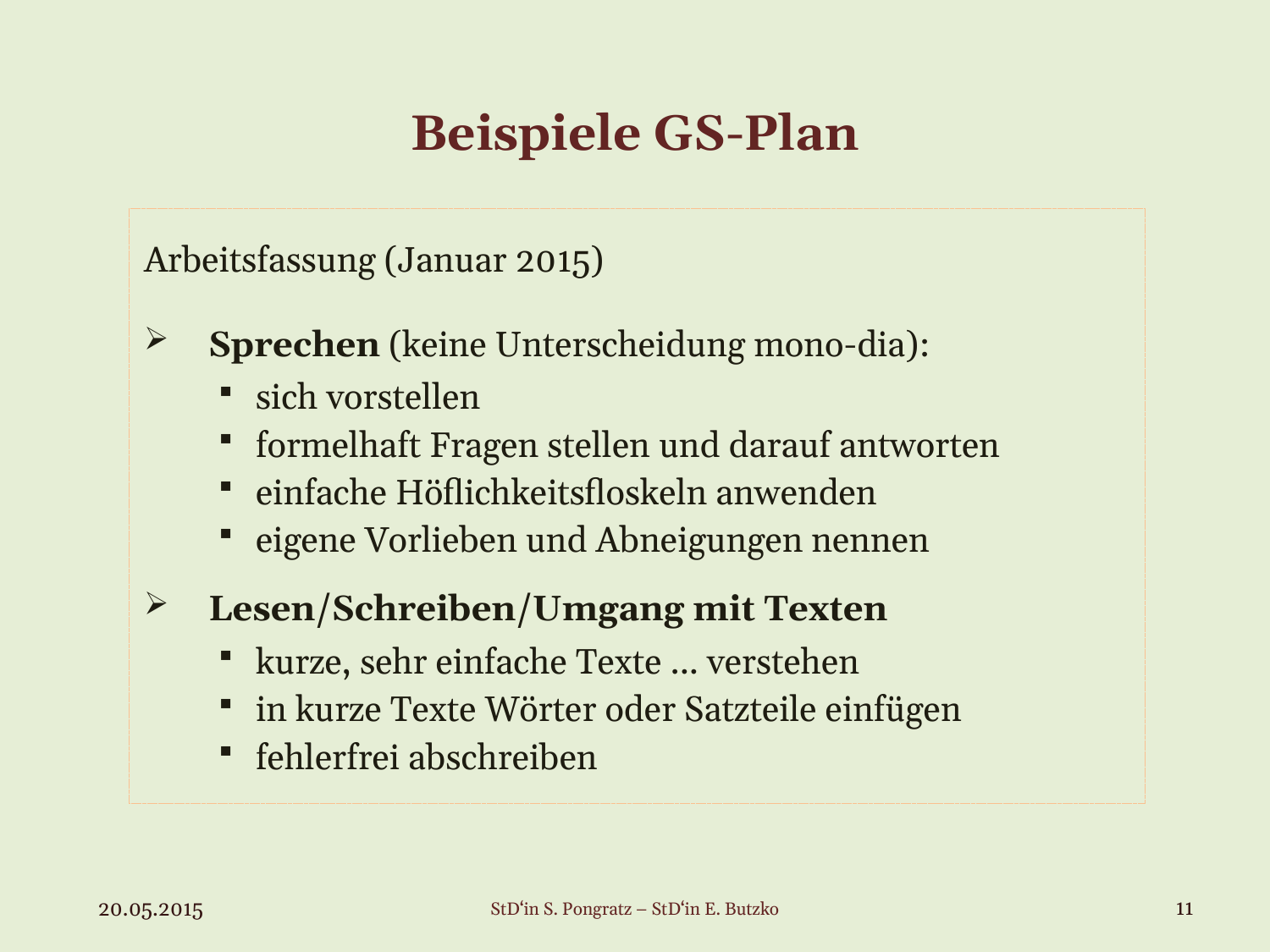

# Beispiele GS-Plan
Arbeitsfassung (Januar 2015)
Sprechen (keine Unterscheidung mono-dia):
sich vorstellen
formelhaft Fragen stellen und darauf antworten
einfache Höflichkeitsfloskeln anwenden
eigene Vorlieben und Abneigungen nennen
Lesen/Schreiben/Umgang mit Texten
kurze, sehr einfache Texte ... verstehen
in kurze Texte Wörter oder Satzteile einfügen
fehlerfrei abschreiben
20.05.2015
StD‘in S. Pongratz – StD‘in E. Butzko
11